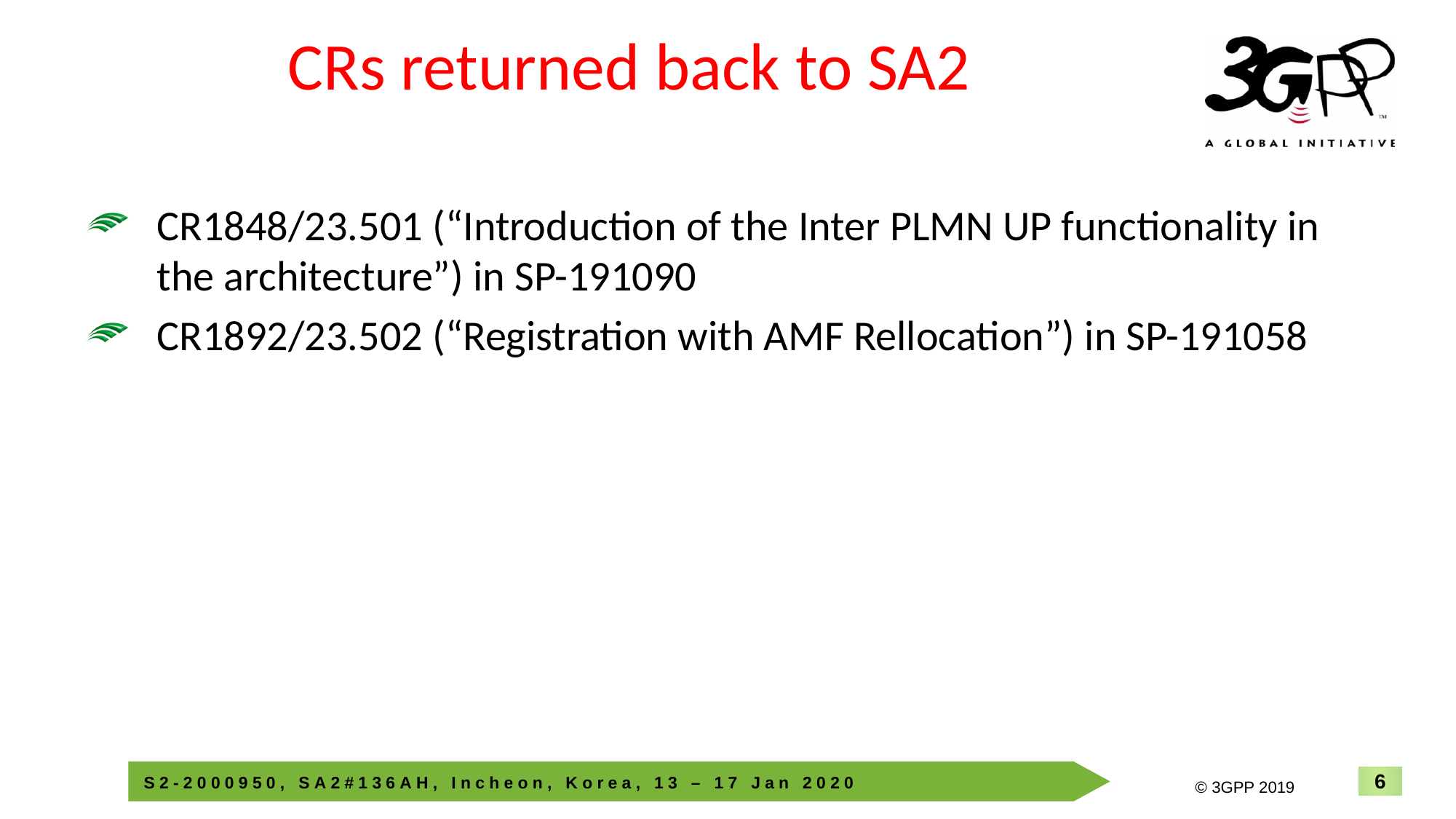

6
INTEL CONFIDENTIAL
# CRs returned back to SA2
CR1848/23.501 (“Introduction of the Inter PLMN UP functionality in the architecture”) in SP-191090
CR1892/23.502 (“Registration with AMF Rellocation”) in SP-191058